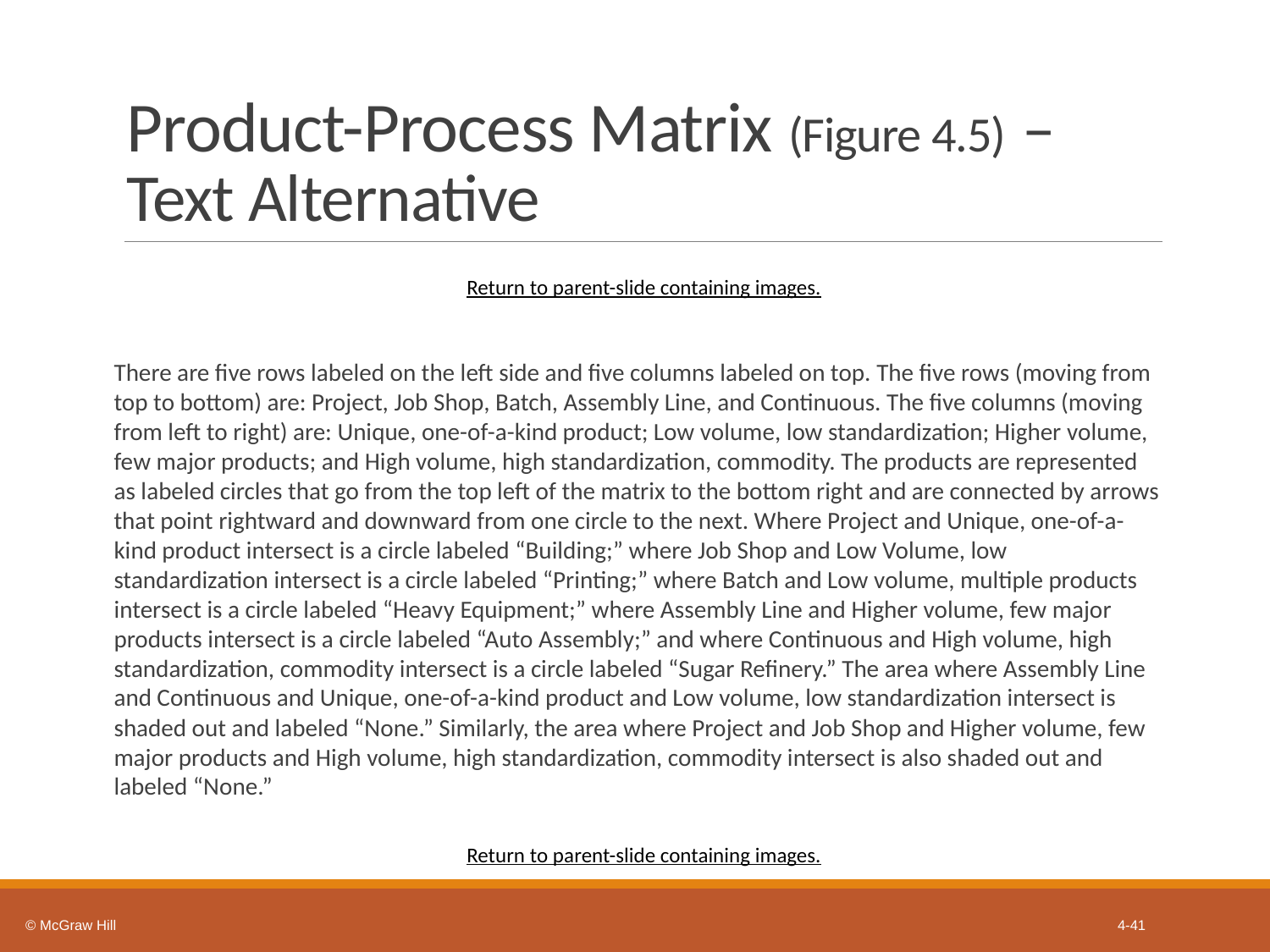

# Product-Process Matrix (Figure 4.5) – Text Alternative
Return to parent-slide containing images.
There are five rows labeled on the left side and five columns labeled on top. The five rows (moving from top to bottom) are: Project, Job Shop, Batch, Assembly Line, and Continuous. The five columns (moving from left to right) are: Unique, one-of-a-kind product; Low volume, low standardization; Higher volume, few major products; and High volume, high standardization, commodity. The products are represented as labeled circles that go from the top left of the matrix to the bottom right and are connected by arrows that point rightward and downward from one circle to the next. Where Project and Unique, one-of-a-kind product intersect is a circle labeled “Building;” where Job Shop and Low Volume, low standardization intersect is a circle labeled “Printing;” where Batch and Low volume, multiple products intersect is a circle labeled “Heavy Equipment;” where Assembly Line and Higher volume, few major products intersect is a circle labeled “Auto Assembly;” and where Continuous and High volume, high standardization, commodity intersect is a circle labeled “Sugar Refinery.” The area where Assembly Line and Continuous and Unique, one-of-a-kind product and Low volume, low standardization intersect is shaded out and labeled “None.” Similarly, the area where Project and Job Shop and Higher volume, few major products and High volume, high standardization, commodity intersect is also shaded out and labeled “None.”
Return to parent-slide containing images.